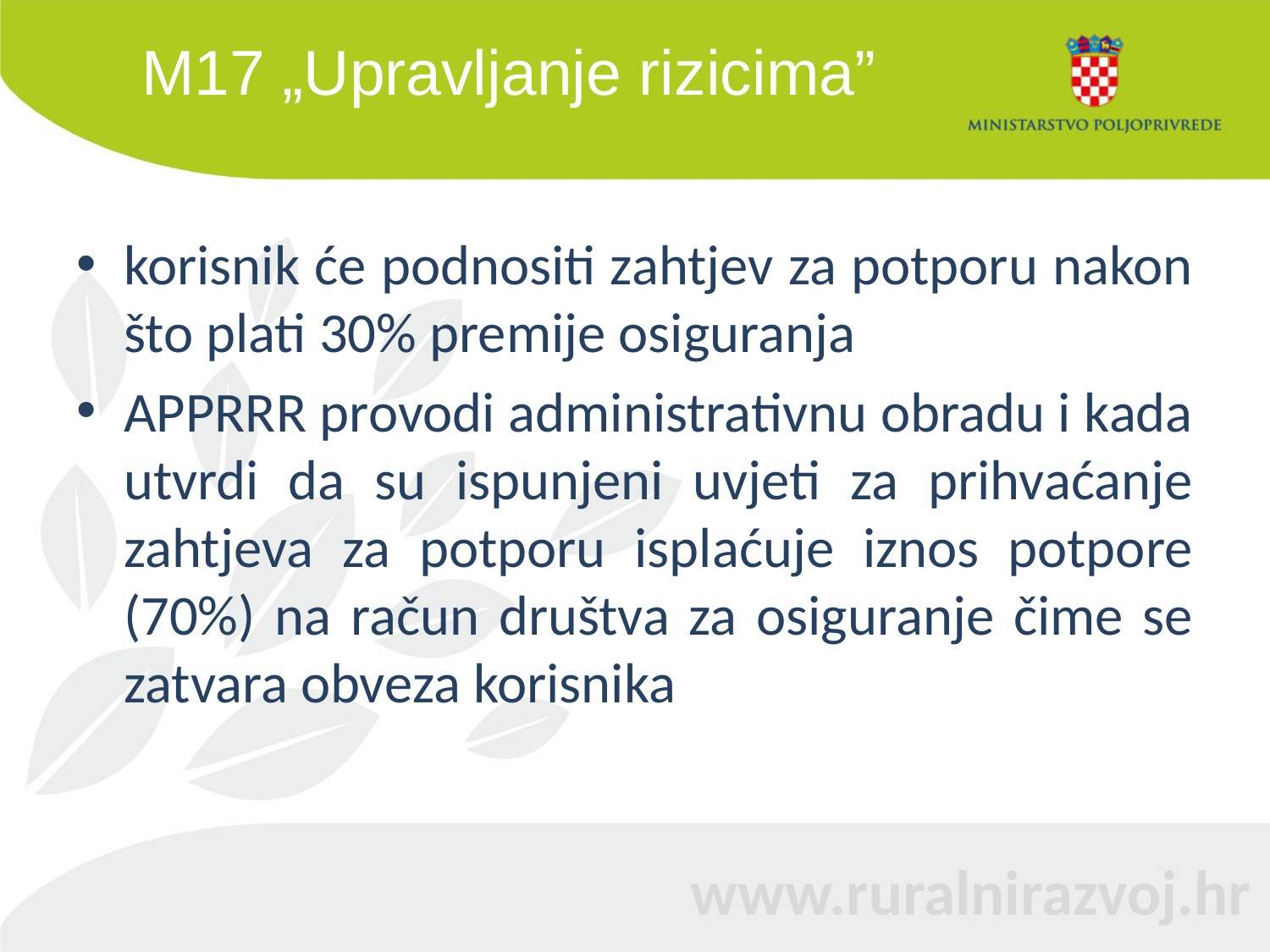

# M17 „Upravljanje rizicima”
korisnik će podnositi zahtjev za potporu nakon što plati 30% premije osiguranja
APPRRR provodi administrativnu obradu i kada utvrdi da su ispunjeni uvjeti za prihvaćanje zahtjeva za potporu isplaćuje iznos potpore (70%) na račun društva za osiguranje čime se zatvara obveza korisnika